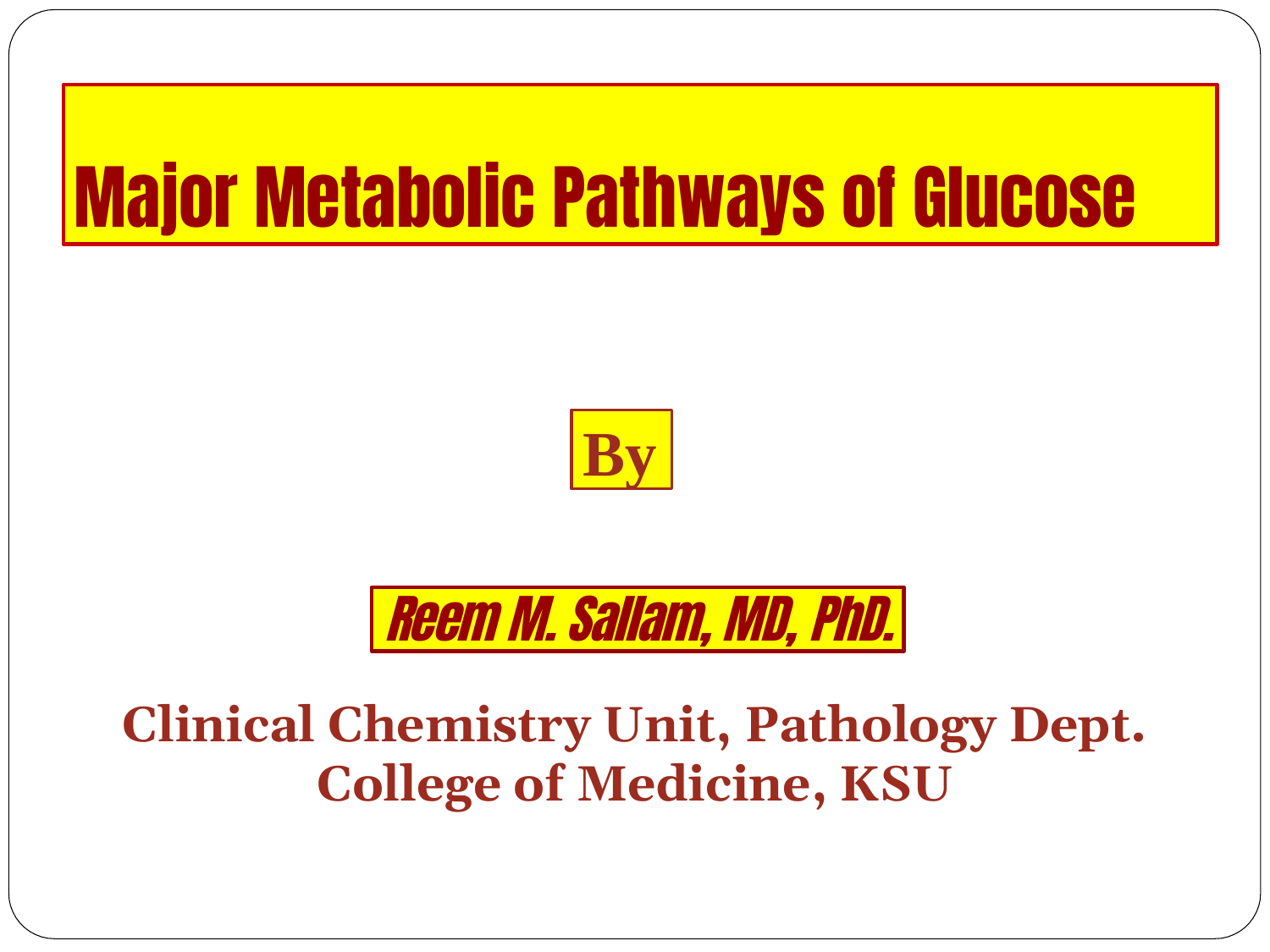

# Major Metabolic Pathways of Glucose
By
Reem M. Sallam, MD, PhD.
Clinical Chemistry Unit, Pathology Dept.
College of Medicine, KSU